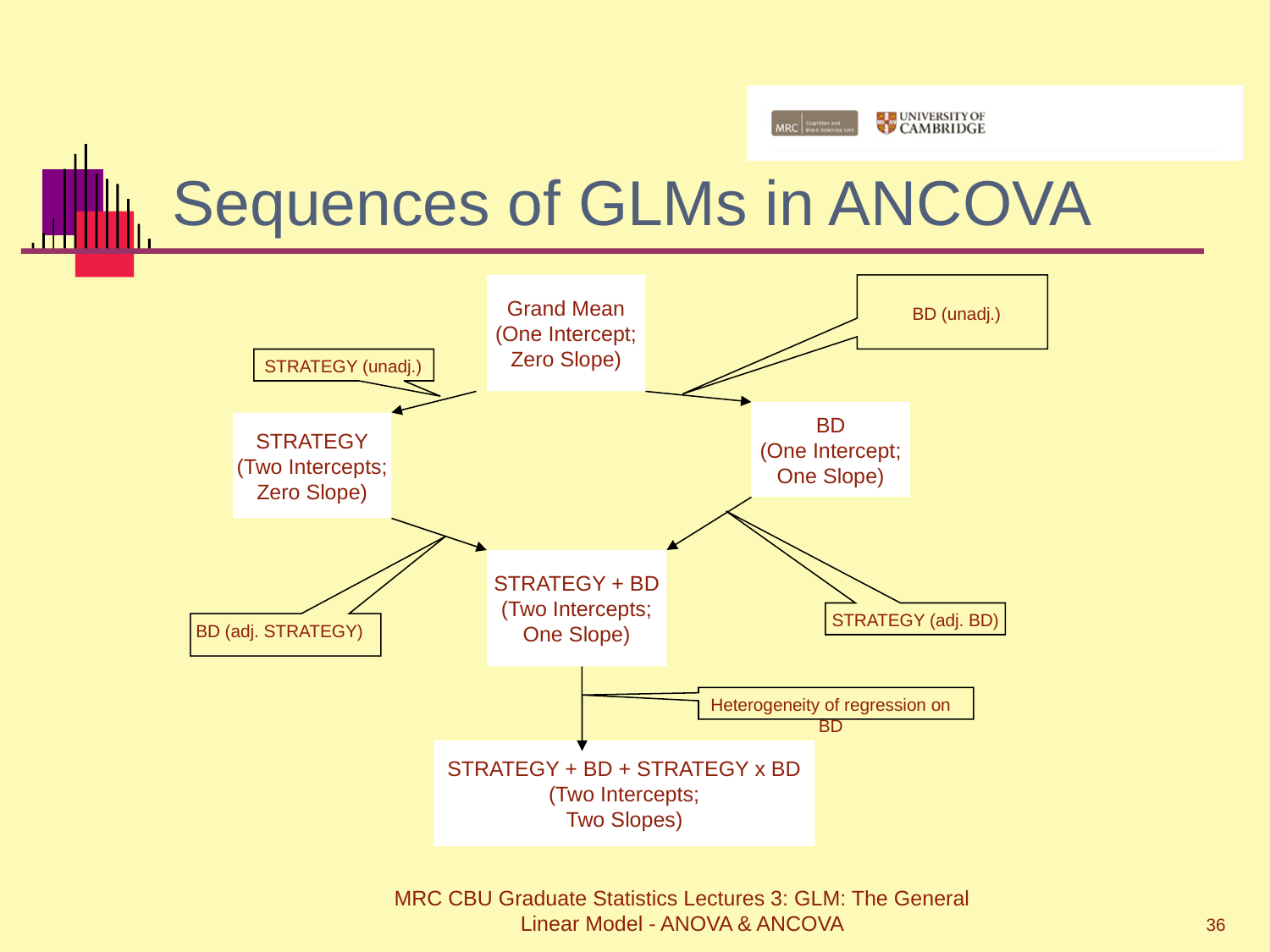

# Sequences of GLMs in ANCOVA
Grand Mean
(One Intercept;
Zero Slope)

BD (unadj.)
STRATEGY (unadj.)

BD
(One Intercept;
One Slope)
STRATEGY
(Two Intercepts;
Zero Slope)

STRATEGY + BD
(Two Intercepts;
One Slope)
STRATEGY (adj. BD)

BD (adj. STRATEGY)

Heterogeneity of regression on BD

STRATEGY + BD + STRATEGY x BD
(Two Intercepts;
Two Slopes)

MRC CBU Graduate Statistics Lectures 3: GLM: The General Linear Model - ANOVA & ANCOVA
36